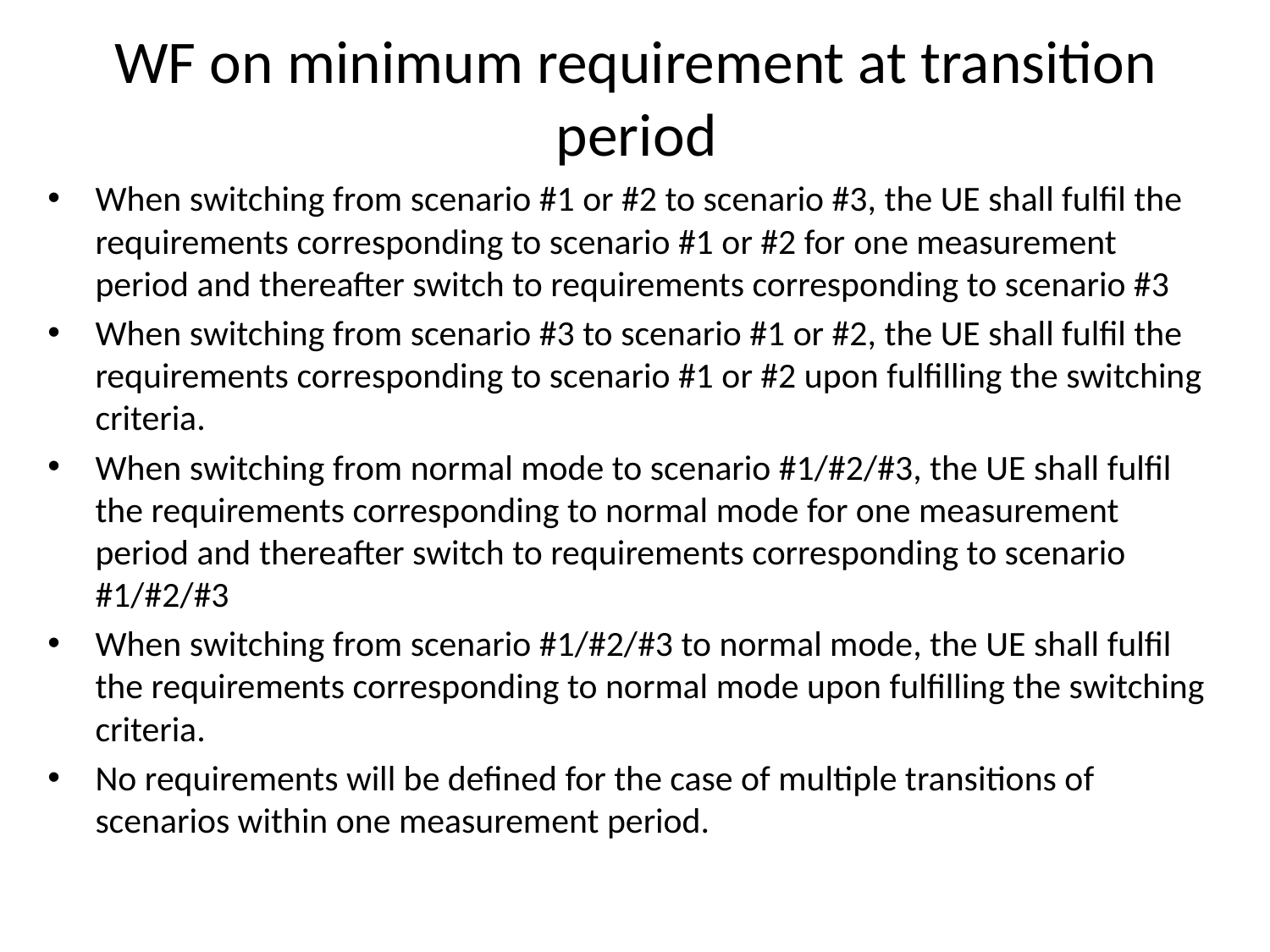

# WF on minimum requirement at transition period
When switching from scenario #1 or #2 to scenario #3, the UE shall fulfil the requirements corresponding to scenario #1 or #2 for one measurement period and thereafter switch to requirements corresponding to scenario #3
When switching from scenario #3 to scenario #1 or #2, the UE shall fulfil the requirements corresponding to scenario #1 or #2 upon fulfilling the switching criteria.
When switching from normal mode to scenario #1/#2/#3, the UE shall fulfil the requirements corresponding to normal mode for one measurement period and thereafter switch to requirements corresponding to scenario #1/#2/#3
When switching from scenario #1/#2/#3 to normal mode, the UE shall fulfil the requirements corresponding to normal mode upon fulfilling the switching criteria.
No requirements will be defined for the case of multiple transitions of scenarios within one measurement period.